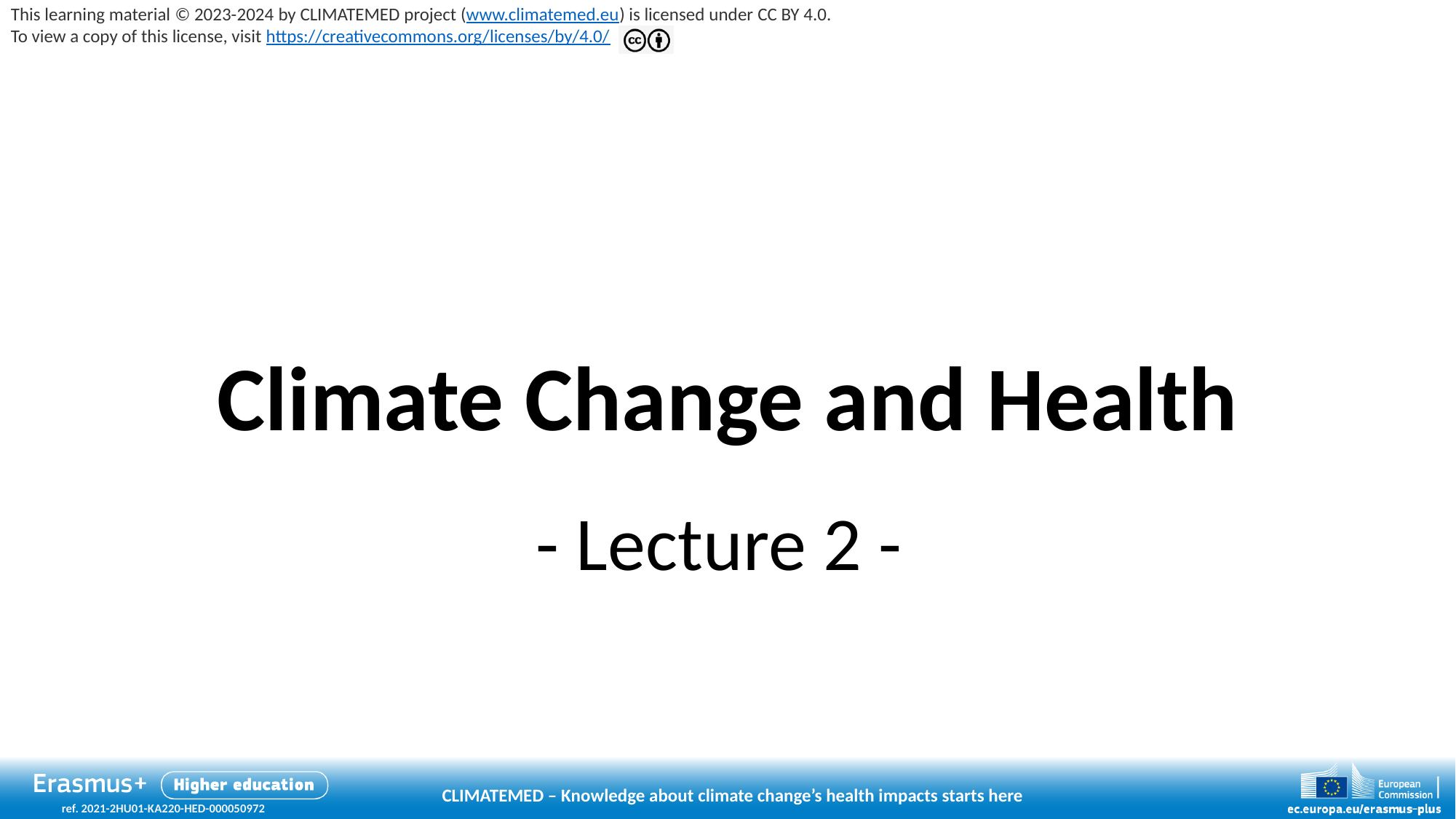

# Climate Change and Health - Lecture 2 -